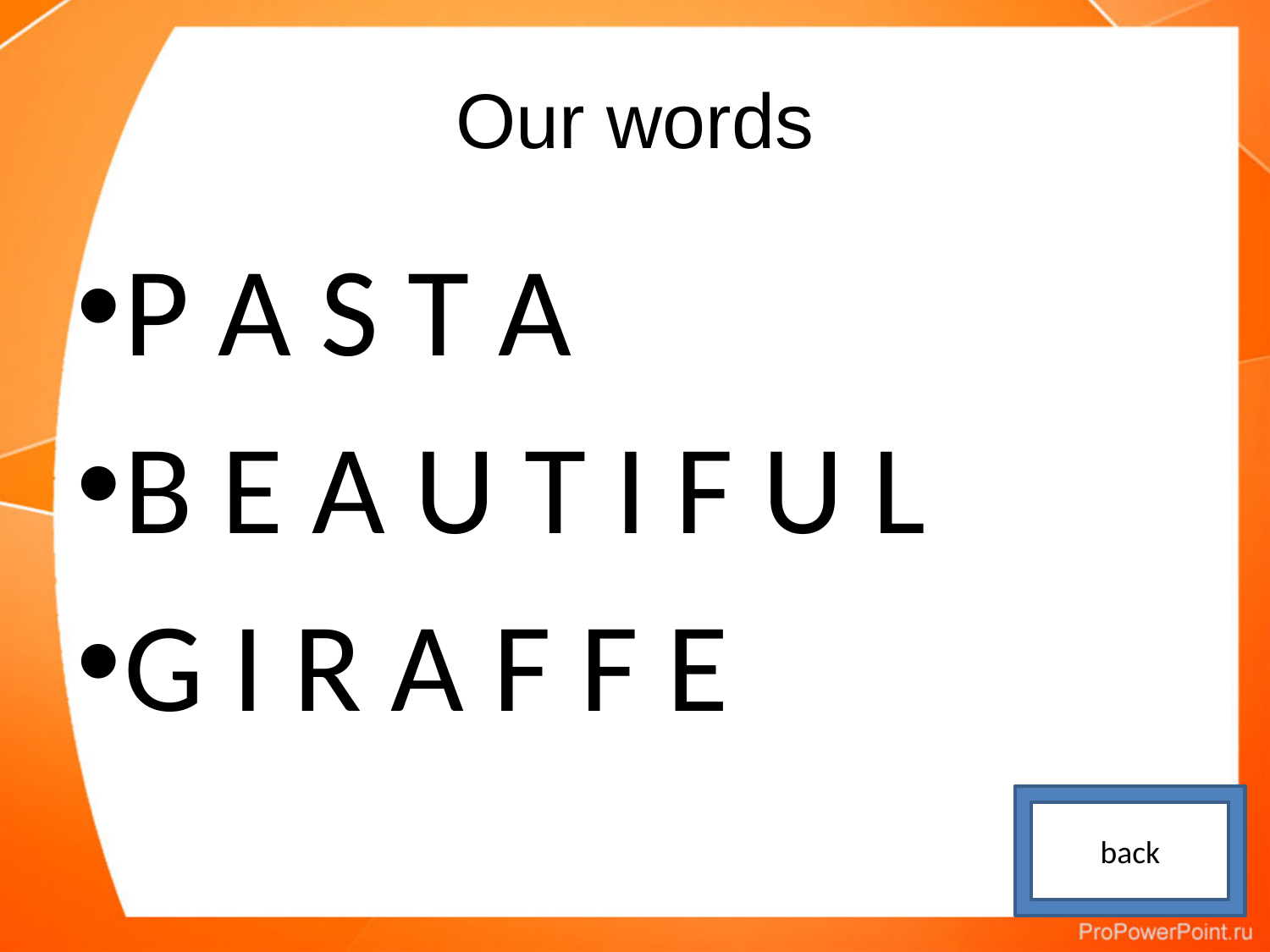

# Our words
P A S T A
B E A U T I F U L
G I R A F F E
back